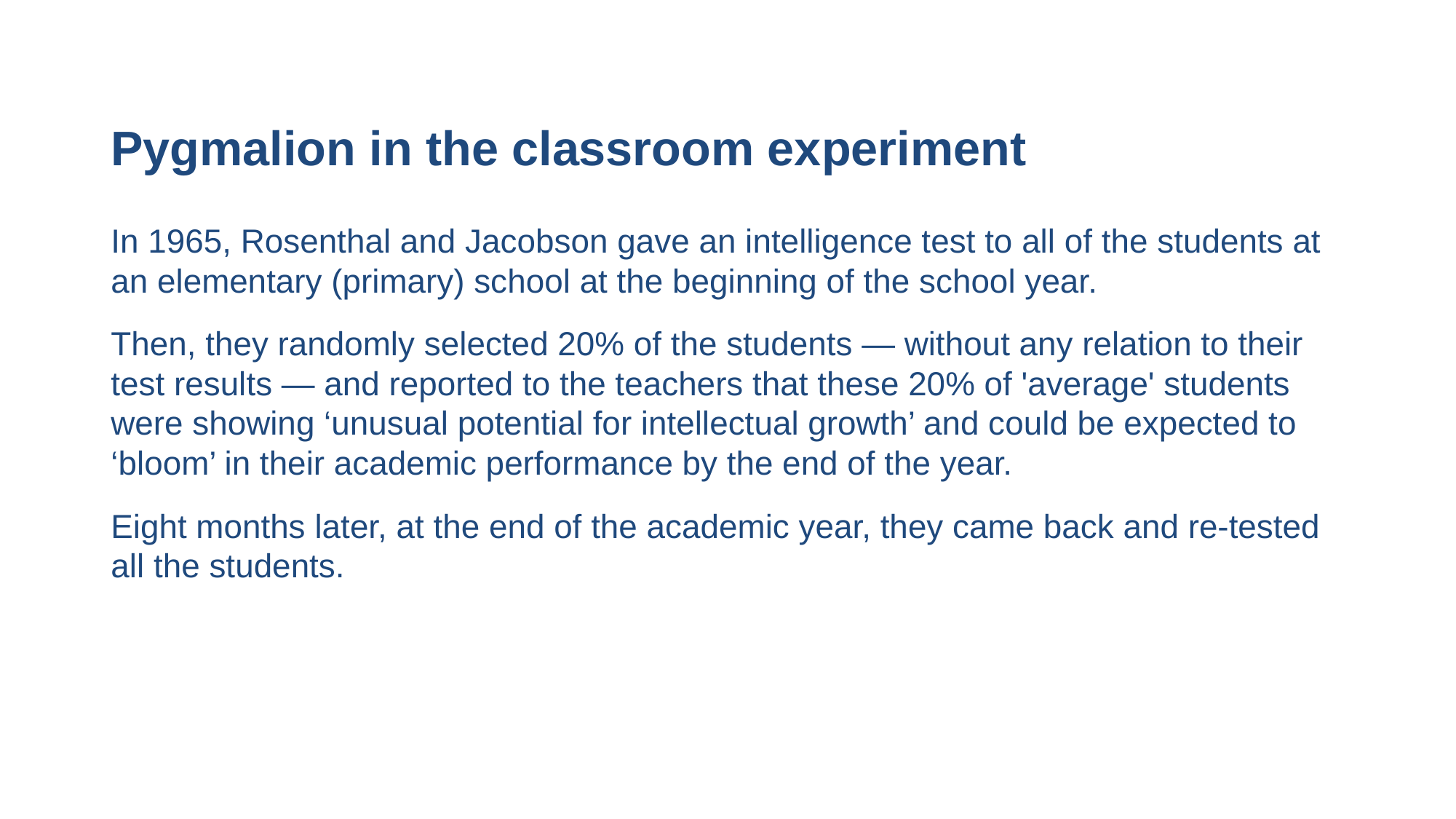

# Pygmalion in the classroom experiment
In 1965, Rosenthal and Jacobson gave an intelligence test to all of the students at an elementary (primary) school at the beginning of the school year.
Then, they randomly selected 20% of the students — without any relation to their test results — and reported to the teachers that these 20% of 'average' students were showing ‘unusual potential for intellectual growth’ and could be expected to ‘bloom’ in their academic performance by the end of the year.
Eight months later, at the end of the academic year, they came back and re-tested all the students.